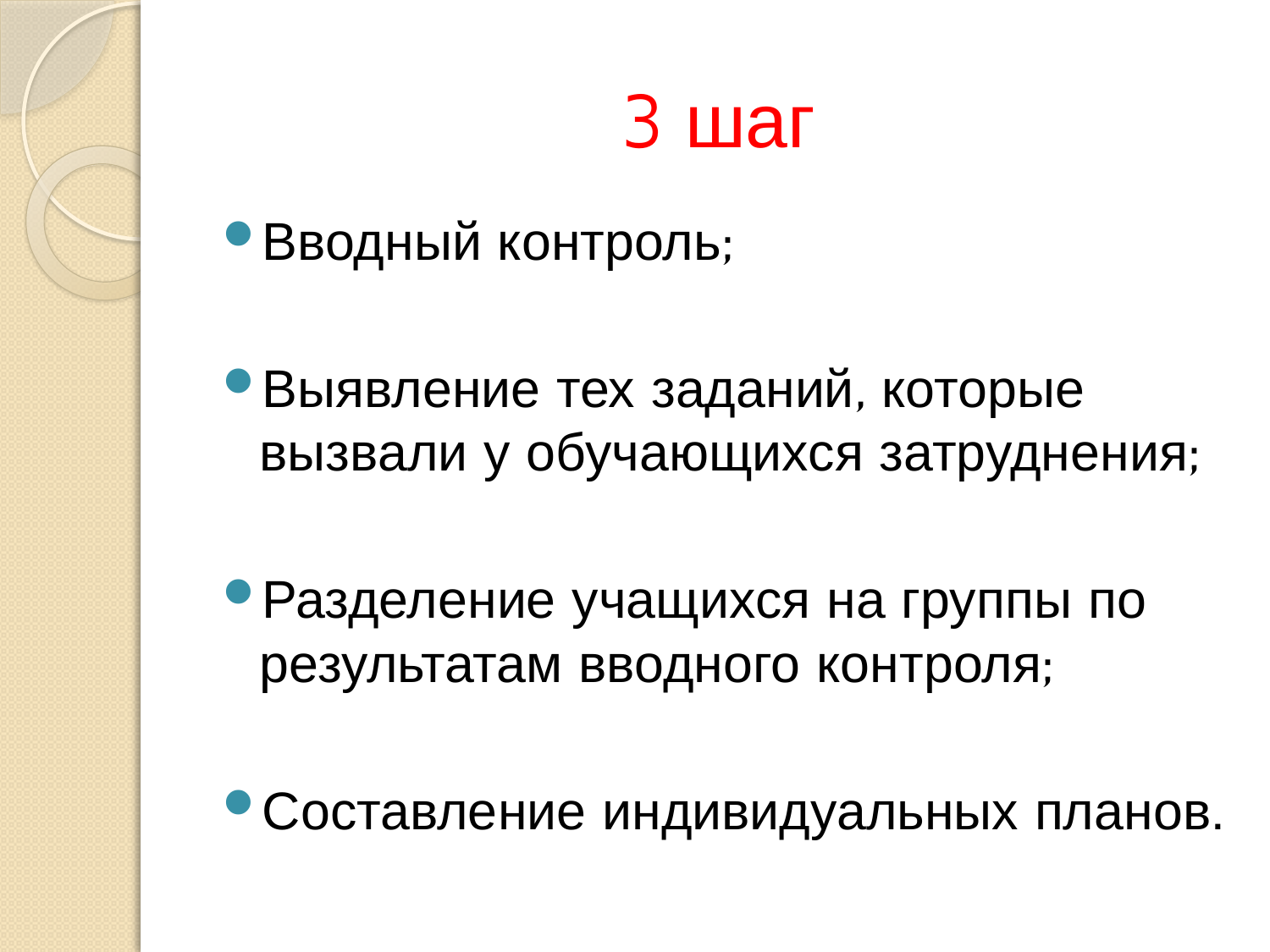

# 3 шаг
Вводный контроль;

Выявление тех заданий, которые вызвали у обучающихся затруднения;

Разделение учащихся на группы по результатам вводного контроля;

Составление индивидуальных планов.